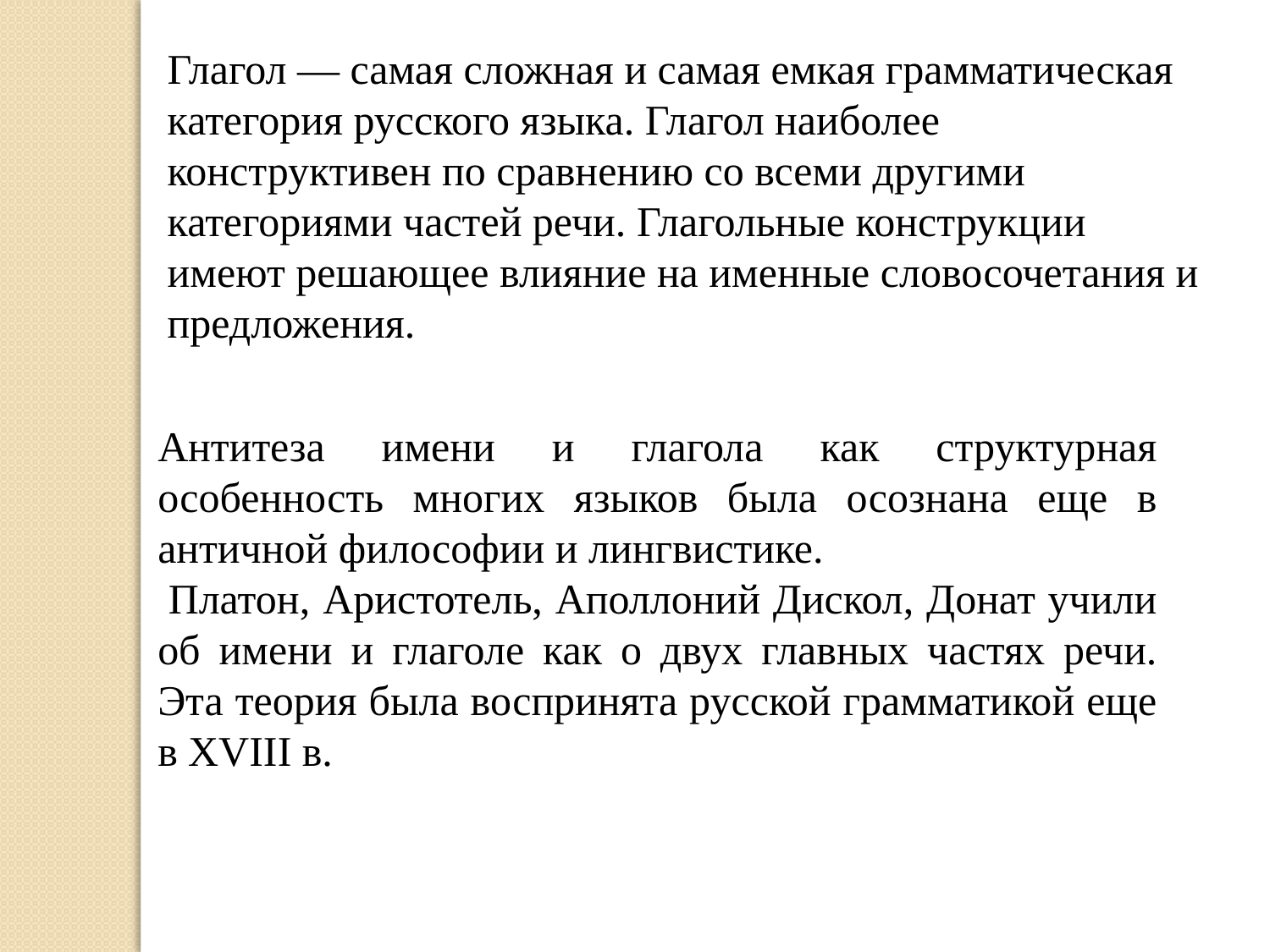

Глагол — самая сложная и самая емкая грамматическая категория русского языка. Глагол наиболее конструктивен по сравнению со всеми другими категориями частей речи. Глагольные конструкции имеют решающее влияние на именные словосочетания и предложения.

Антитеза имени и глагола как структурная особенность многих языков была осознана еще в античной философии и лингвистике.
 Платон, Аристотель, Аполлоний Дискол, Донат учили об имени и глаголе как о двух главных частях речи. Эта теория была воспринята русской грамматикой еще в XVIII в.